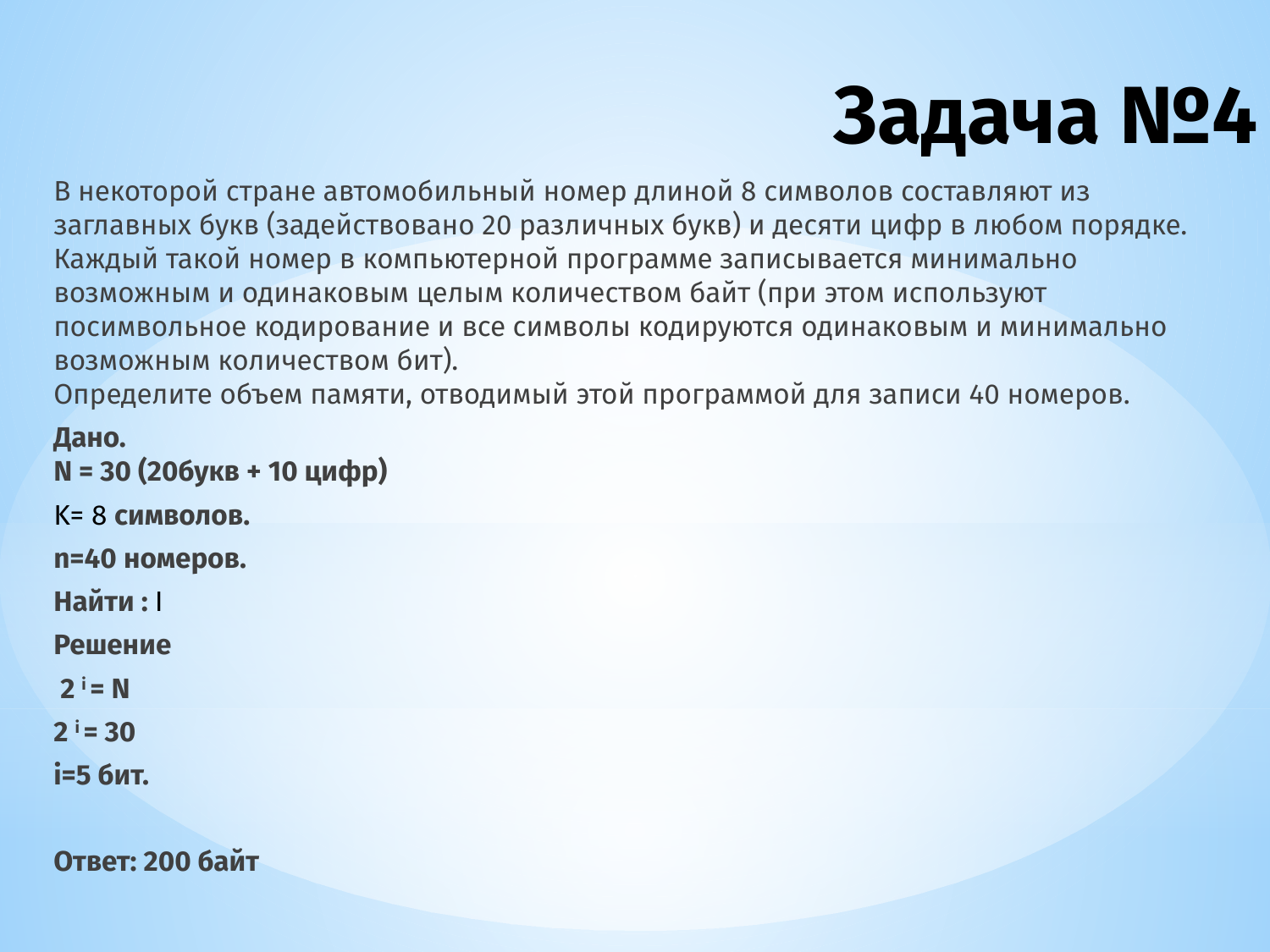

Задача №4
В некоторой стране автомобильный номер длиной 8 символов составляют из заглавных букв (задействовано 20 различных букв) и десяти цифр в любом порядке.
Каждый такой номер в компьютерной программе записывается минимально возможным и одинаковым целым количеством байт (при этом используют посимвольное кодирование и все символы кодируются одинаковым и минимально возможным количеством бит).
Определите объем памяти, отводимый этой программой для записи 40 номеров.
Дано.
N = 30 (20букв + 10 цифр)
K= 8 символов.
n=40 номеров.
Найти : I
Решение
 2 i = N
2 i = 30
i=5 бит.

Ответ: 200 байт